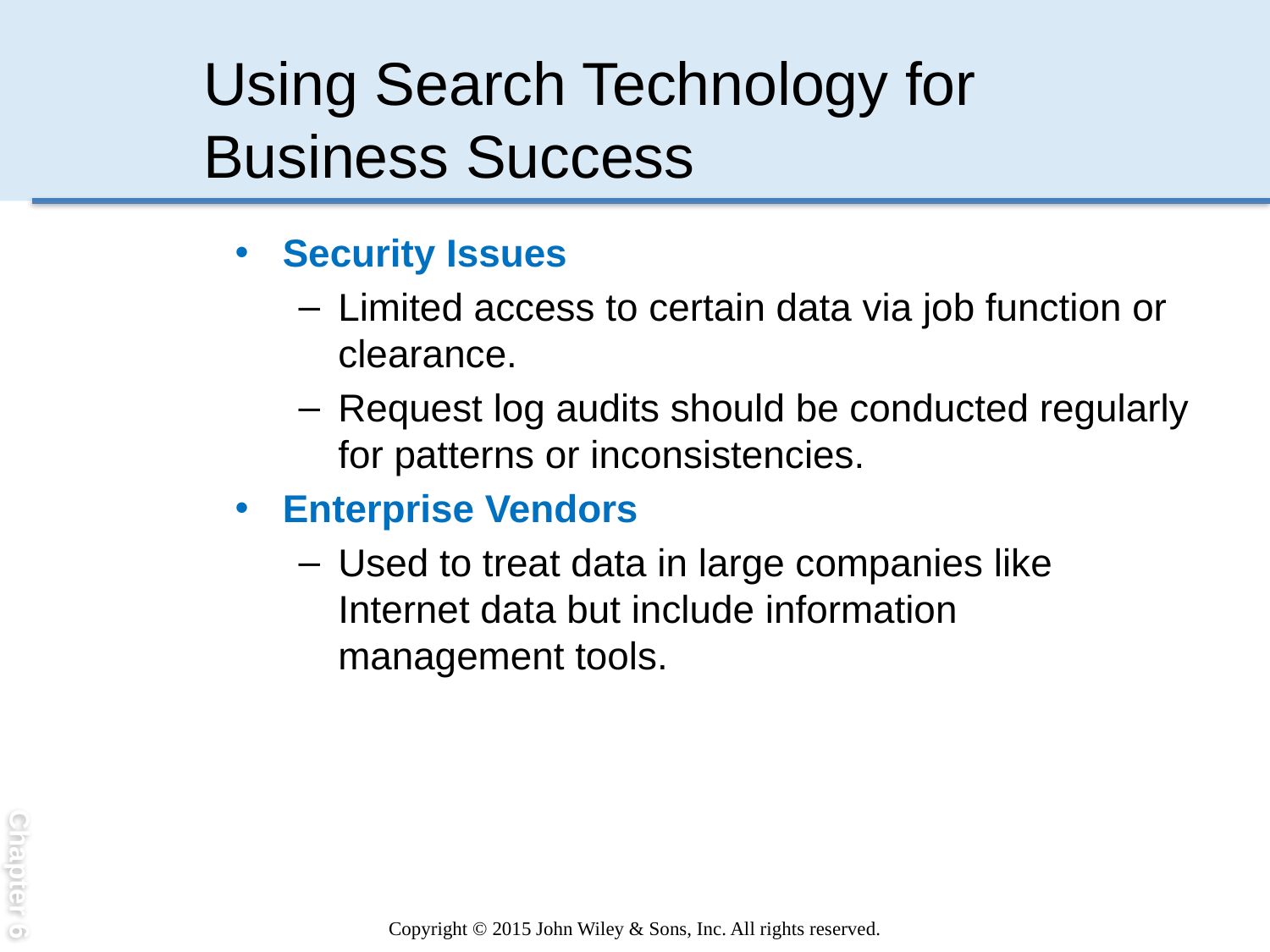

Chapter 6
# Using Search Technology for Business Success
Security Issues
Limited access to certain data via job function or clearance.
Request log audits should be conducted regularly for patterns or inconsistencies.
Enterprise Vendors
Used to treat data in large companies like Internet data but include information management tools.